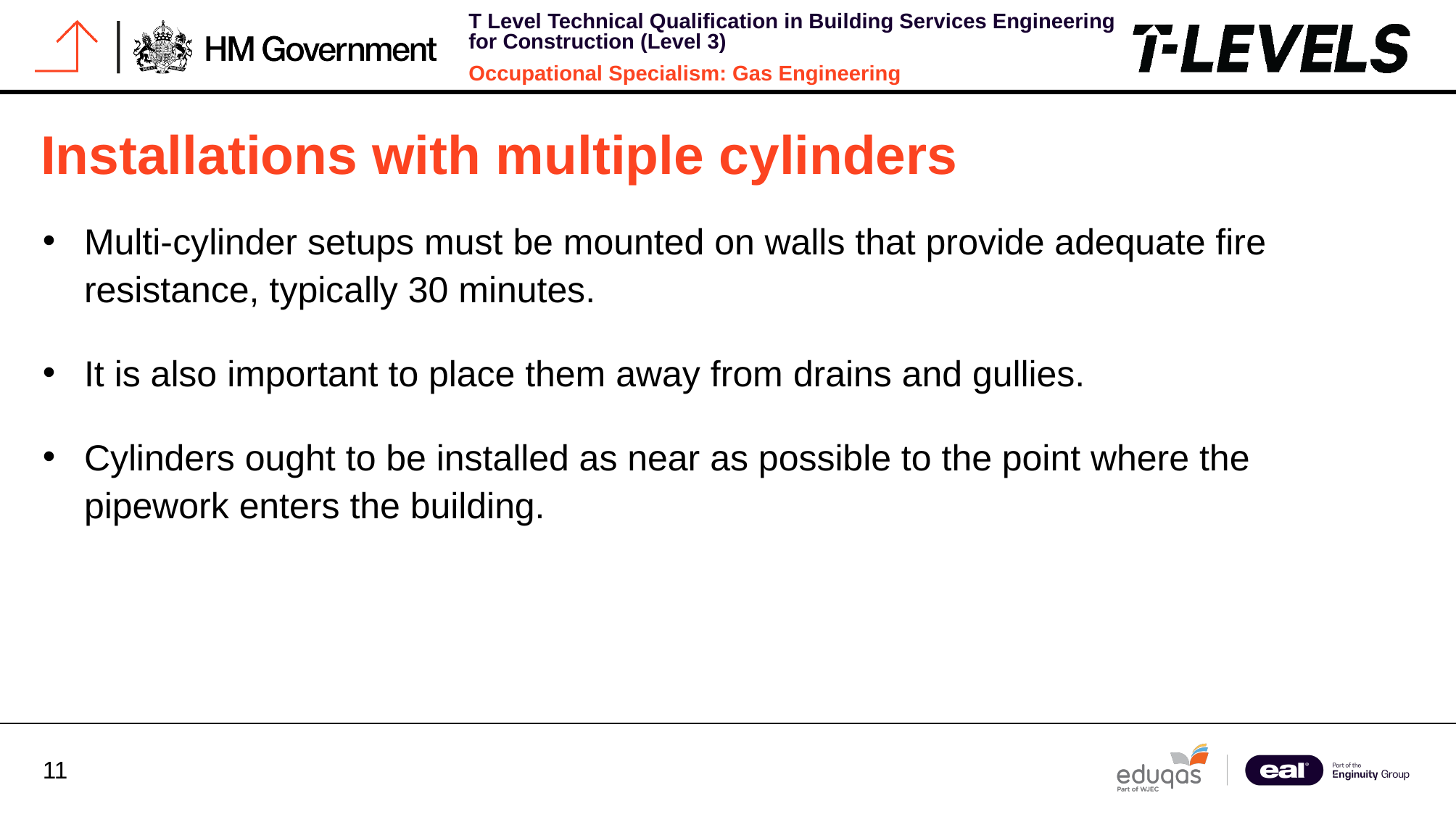

# Installations with multiple cylinders
Multi-cylinder setups must be mounted on walls that provide adequate fire resistance, typically 30 minutes.
It is also important to place them away from drains and gullies.
Cylinders ought to be installed as near as possible to the point where the pipework enters the building.